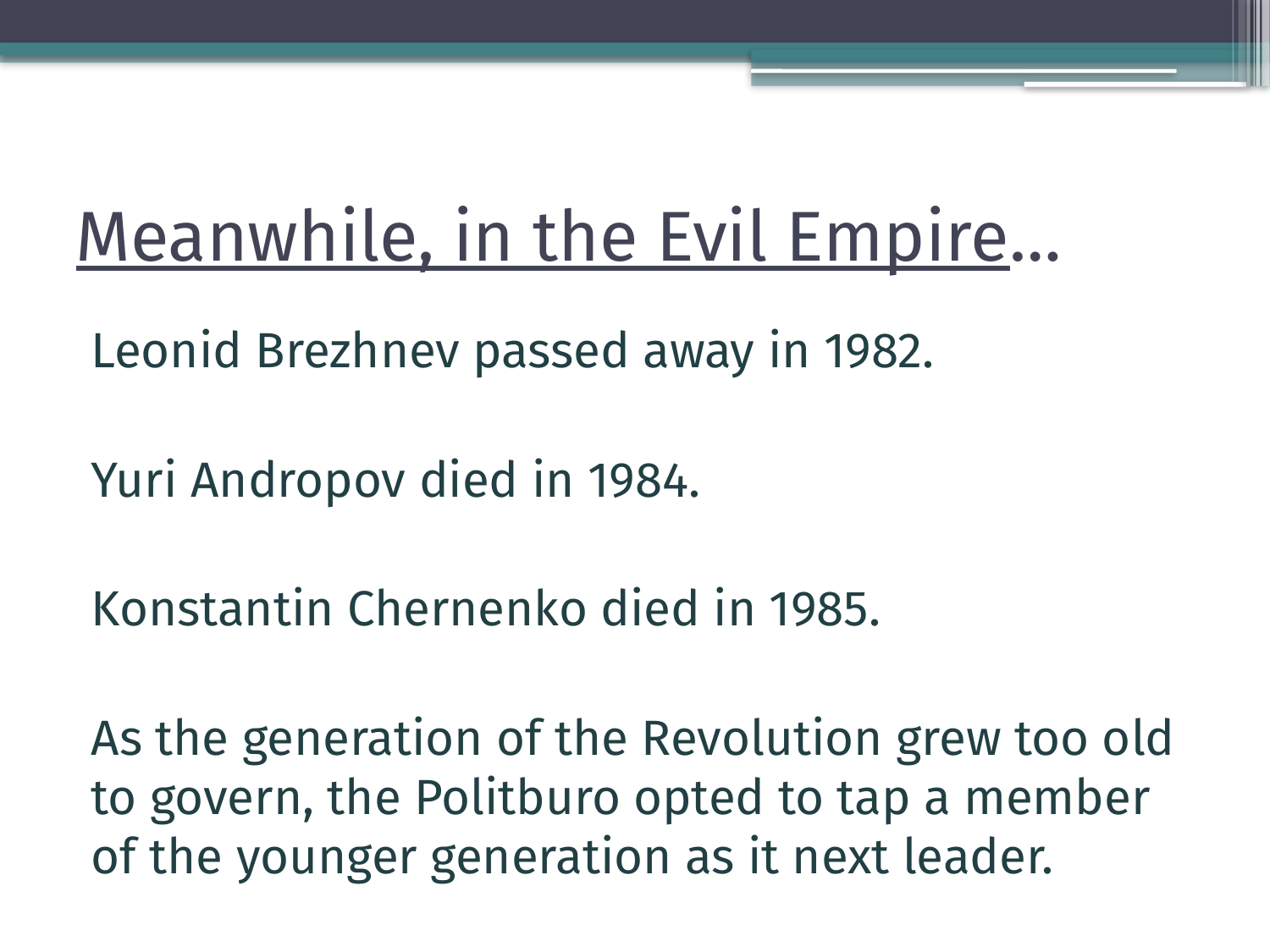

# Meanwhile, in the Evil Empire…
Leonid Brezhnev passed away in 1982.

Yuri Andropov died in 1984.

Konstantin Chernenko died in 1985.

As the generation of the Revolution grew too old to govern, the Politburo opted to tap a member of the younger generation as it next leader.